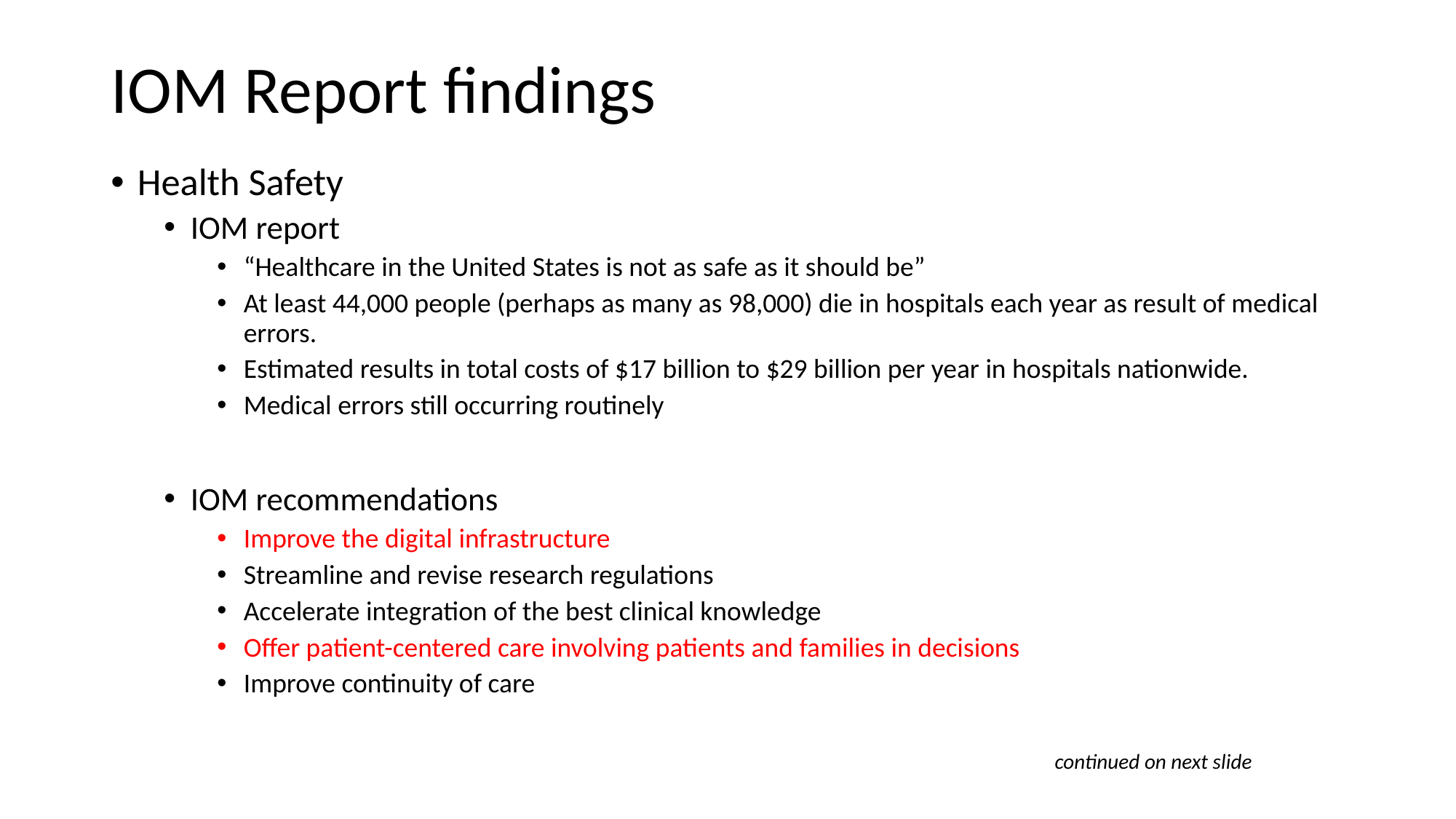

# IOM Report findings
Health Safety
IOM report
“Healthcare in the United States is not as safe as it should be”
At least 44,000 people (perhaps as many as 98,000) die in hospitals each year as result of medical errors.
Estimated results in total costs of $17 billion to $29 billion per year in hospitals nationwide.
Medical errors still occurring routinely

IOM recommendations
Improve the digital infrastructure
Streamline and revise research regulations
Accelerate integration of the best clinical knowledge
Offer patient-centered care involving patients and families in decisions
Improve continuity of care

continued on next slide